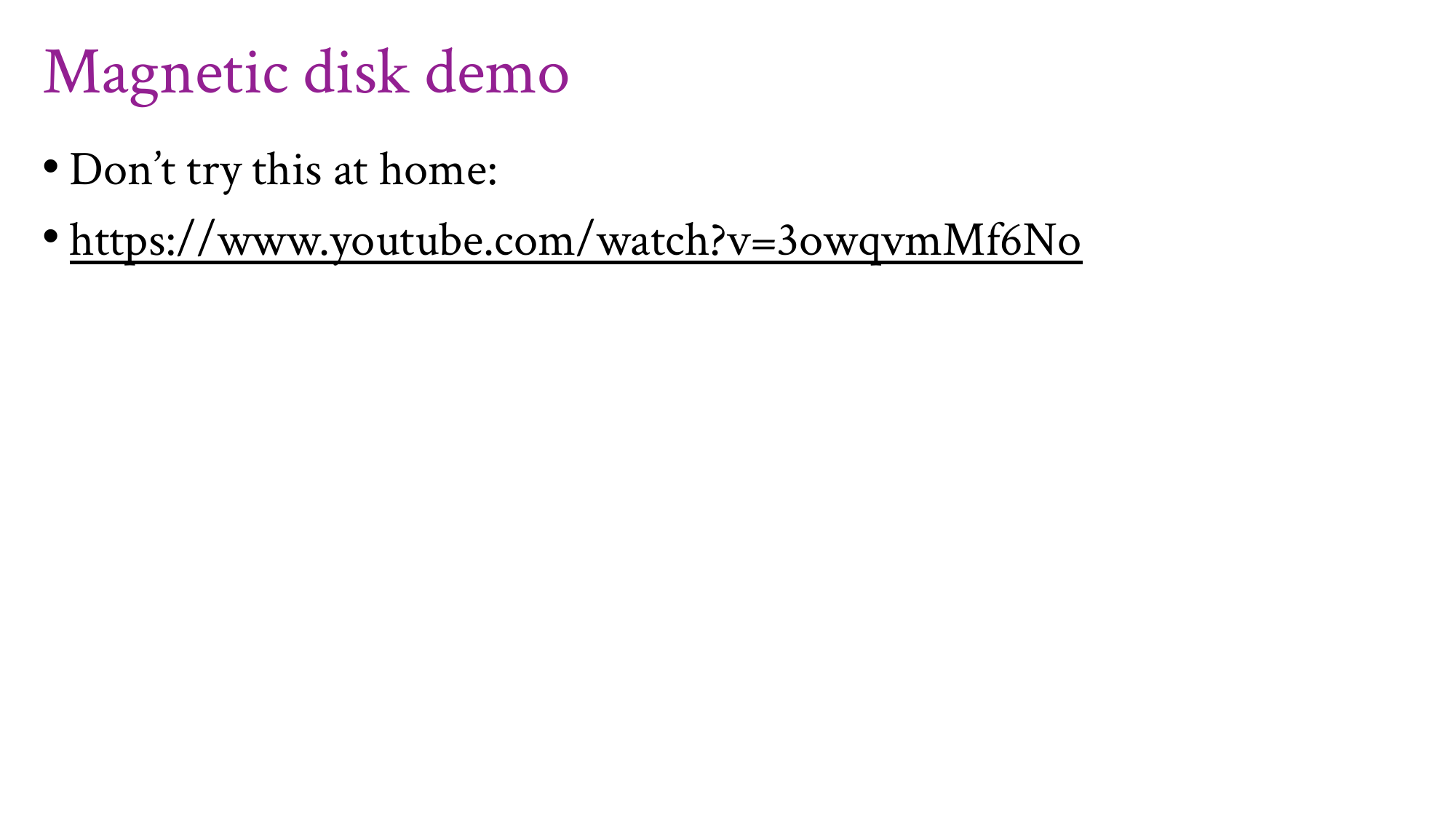

# Magnetic disk demo
Don’t try this at home:
https://www.youtube.com/watch?v=3owqvmMf6No